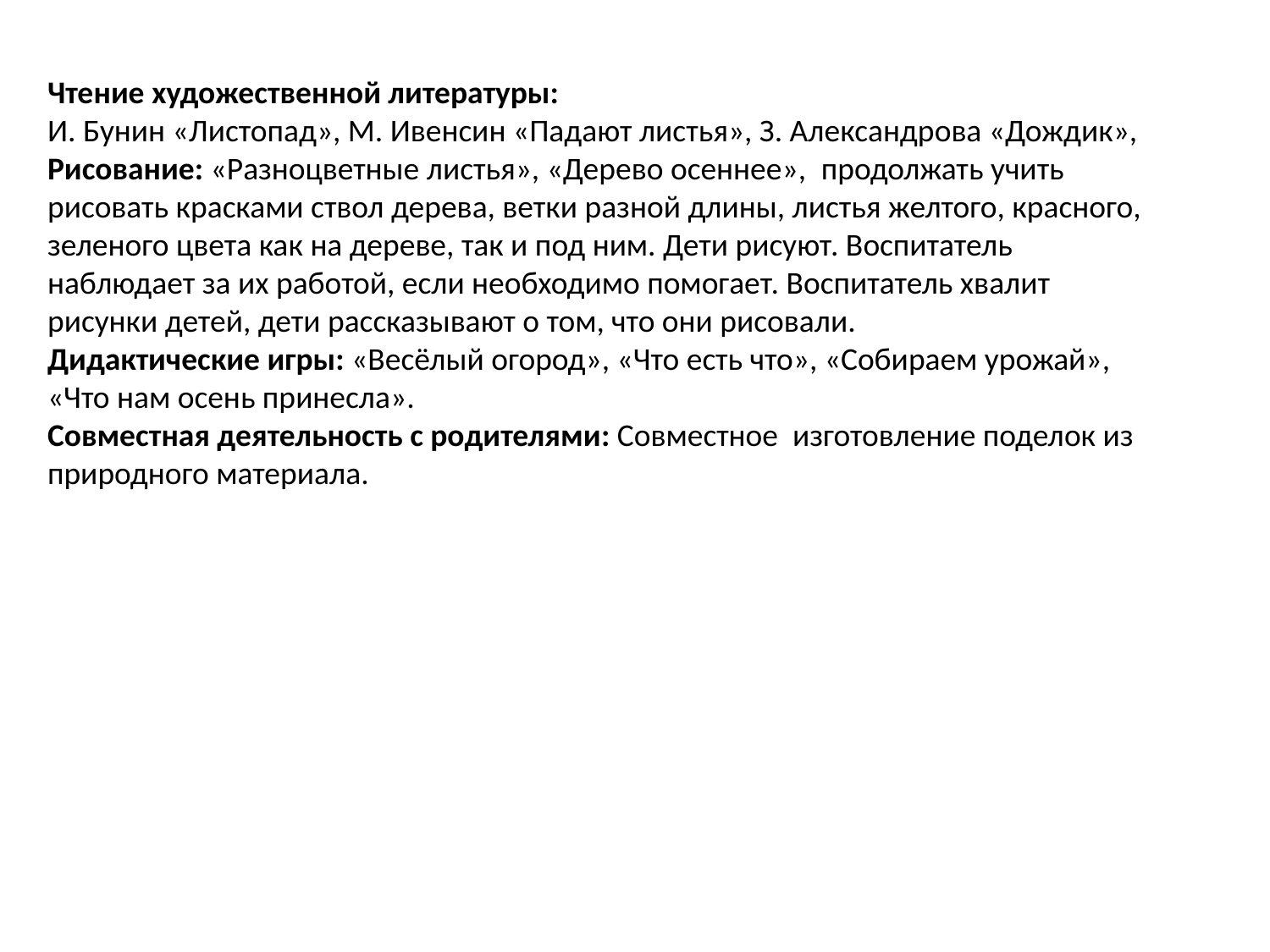

Чтение художественной литературы:
И. Бунин «Листопад», М. Ивенсин «Падают листья», З. Александрова «Дождик», Рисование: «Разноцветные листья», «Дерево осеннее»,  продолжать учить рисовать красками ствол дерева, ветки разной длины, листья желтого, красного, зеленого цвета как на дереве, так и под ним. Дети рисуют. Воспитатель наблюдает за их работой, если необходимо помогает. Воспитатель хвалит рисунки детей, дети рассказывают о том, что они рисовали.
Дидактические игры: «Весёлый огород», «Что есть что», «Собираем урожай», «Что нам осень принесла».
Совместная деятельность с родителями: Cовместное  изготовление поделок из природного материала.